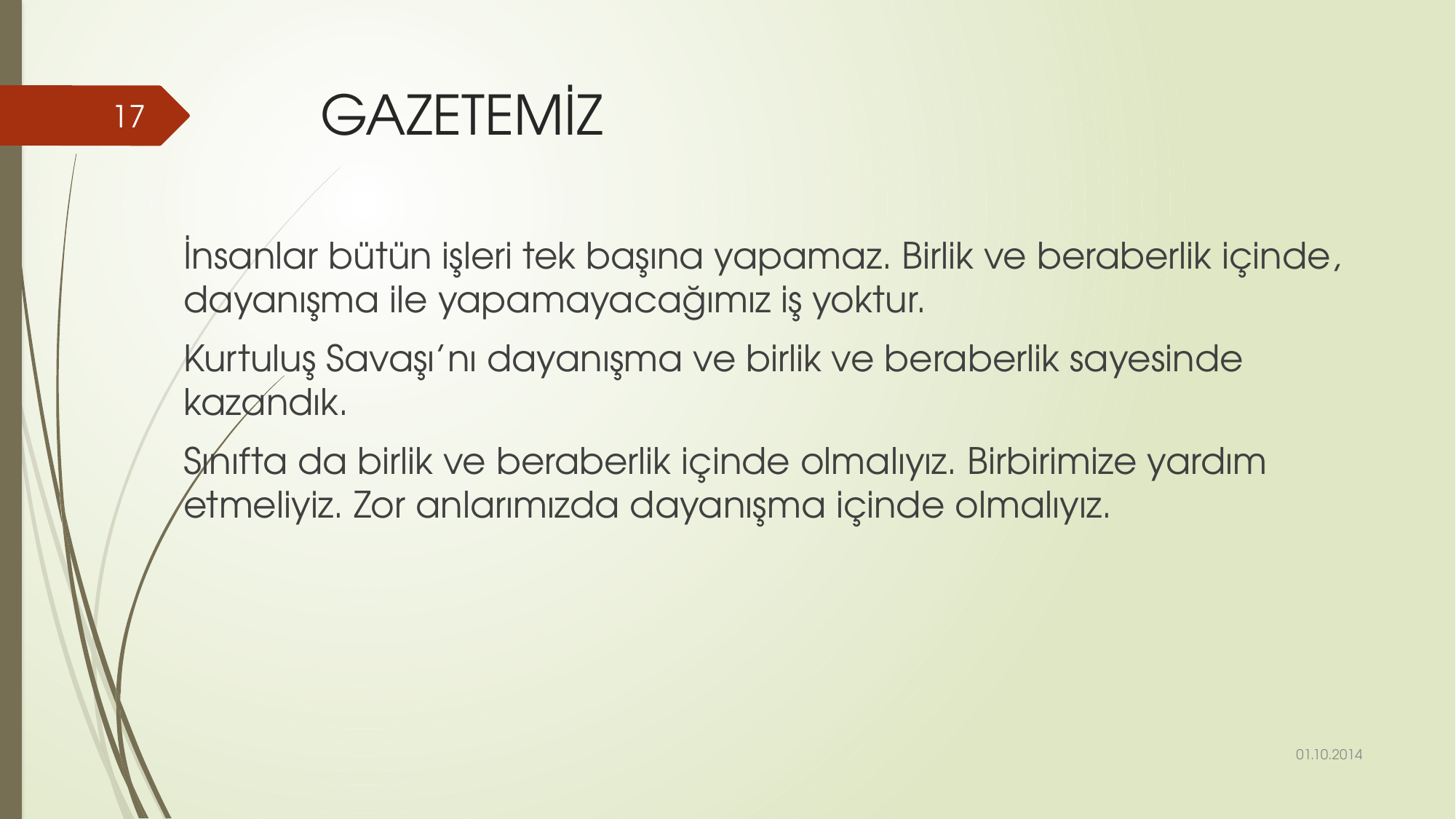

# GAZETEMİZ
17
İnsanlar bütün işleri tek başına yapamaz. Birlik ve beraberlik içinde, dayanışma ile yapamayacağımız iş yoktur.
Kurtuluş Savaşı’nı dayanışma ve birlik ve beraberlik sayesinde kazandık.
Sınıfta da birlik ve beraberlik içinde olmalıyız. Birbirimize yardım etmeliyiz. Zor anlarımızda dayanışma içinde olmalıyız.
01.10.2014